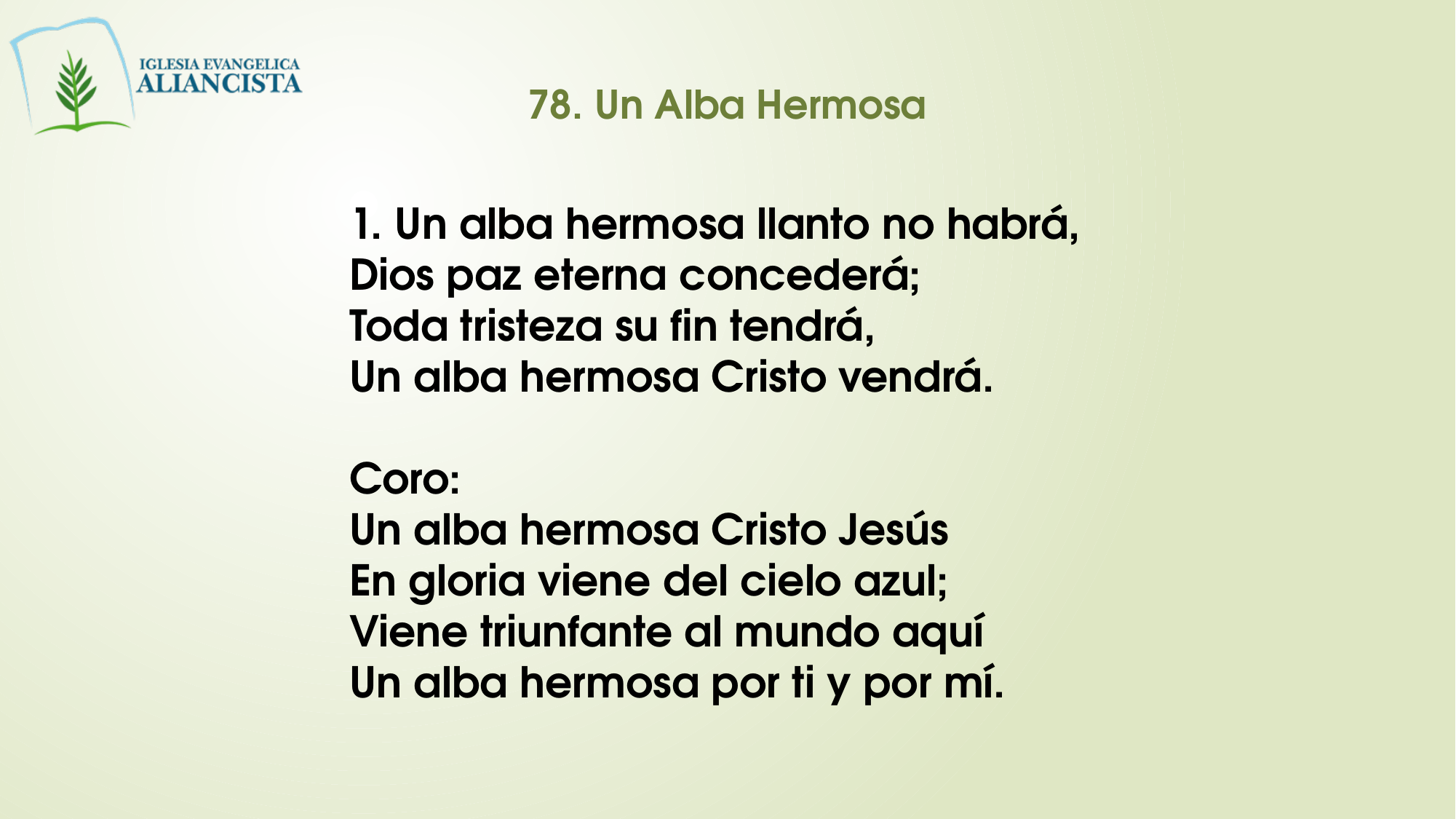

78. Un Alba Hermosa
1. Un alba hermosa llanto no habrá,
Dios paz eterna concederá;
Toda tristeza su fin tendrá,
Un alba hermosa Cristo vendrá.

Coro:
Un alba hermosa Cristo Jesús
En gloria viene del cielo azul;
Viene triunfante al mundo aquí
Un alba hermosa por ti y por mí.